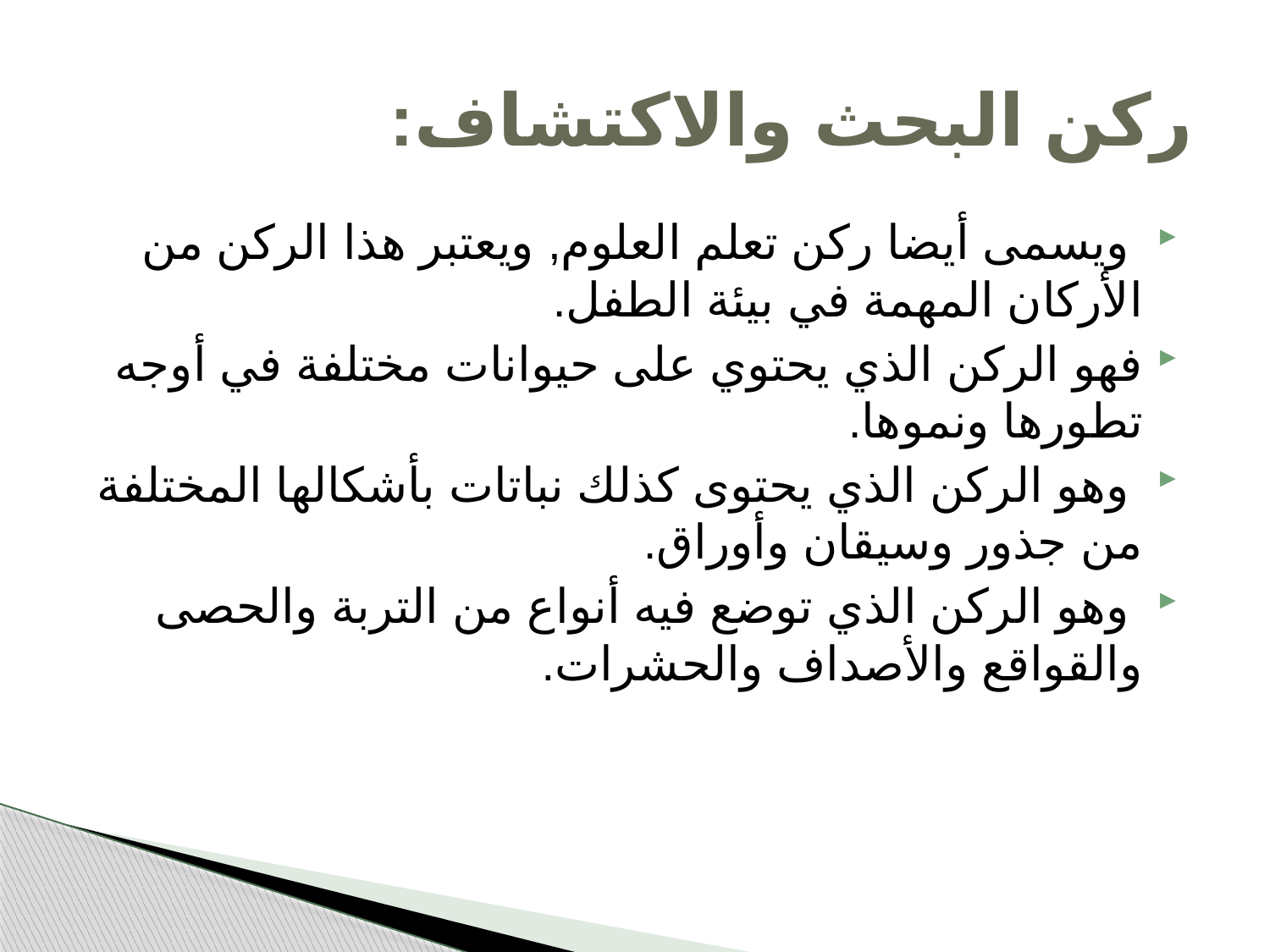

# ركن البحث والاكتشاف:
 ويسمى أيضا ركن تعلم العلوم, ويعتبر هذا الركن من الأركان المهمة في بيئة الطفل.
فهو الركن الذي يحتوي على حيوانات مختلفة في أوجه تطورها ونموها.
 وهو الركن الذي يحتوى كذلك نباتات بأشكالها المختلفة من جذور وسيقان وأوراق.
 وهو الركن الذي توضع فيه أنواع من التربة والحصى والقواقع والأصداف والحشرات.